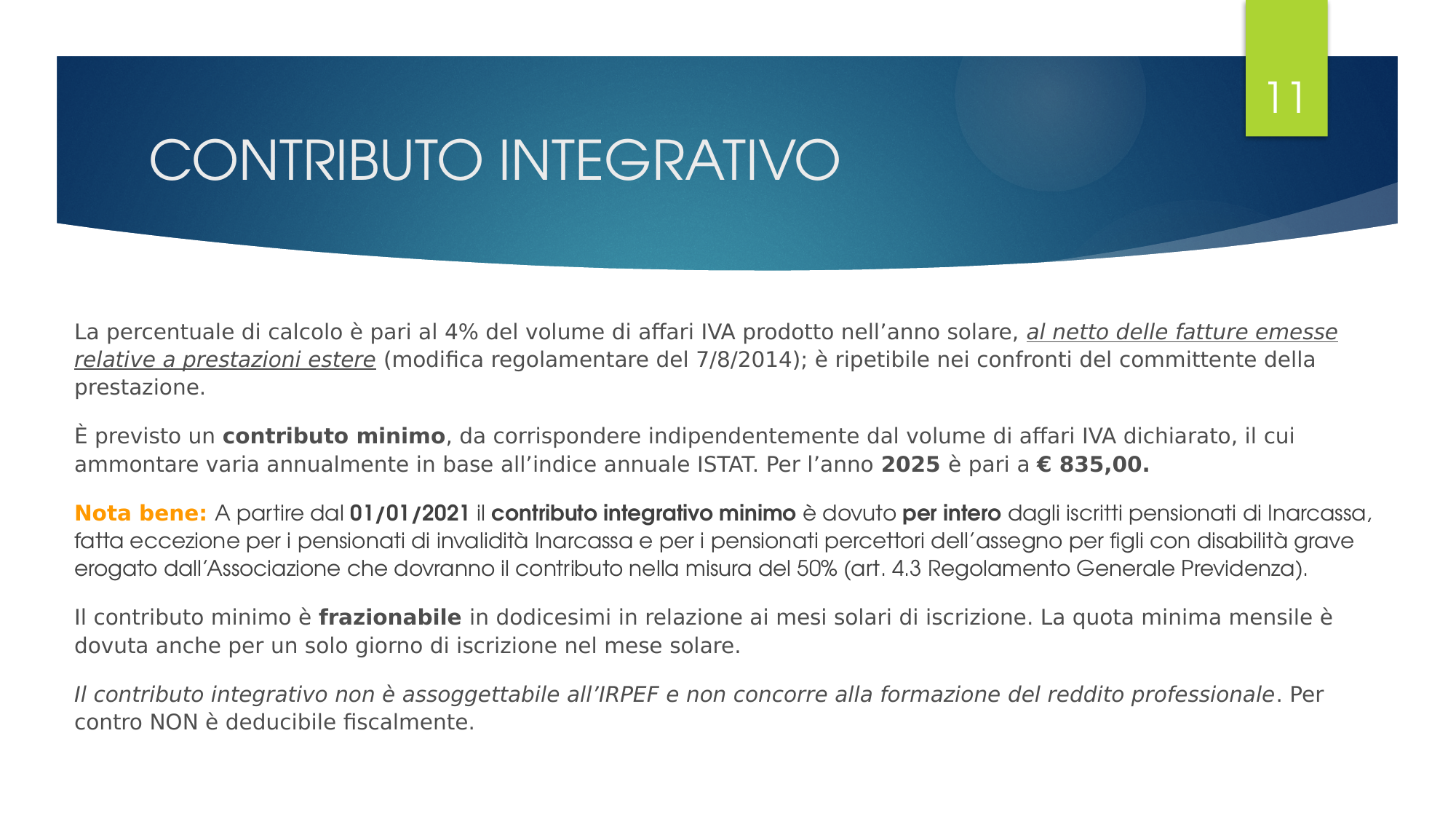

11
# CONTRIBUTO INTEGRATIVO
La percentuale di calcolo è pari al 4% del volume di affari IVA prodotto nell’anno solare, al netto delle fatture emesse relative a prestazioni estere (modifica regolamentare del 7/8/2014); è ripetibile nei confronti del committente della prestazione.
È previsto un contributo minimo, da corrispondere indipendentemente dal volume di affari IVA dichiarato, il cui ammontare varia annualmente in base all’indice annuale ISTAT. Per l’anno 2025 è pari a € 835,00.
Nota bene: A partire dal 01/01/2021 il contributo integrativo minimo è dovuto per intero dagli iscritti pensionati di Inarcassa, fatta eccezione per i pensionati di invalidità Inarcassa e per i pensionati percettori dell’assegno per figli con disabilità grave erogato dall’Associazione che dovranno il contributo nella misura del 50% (art. 4.3 Regolamento Generale Previdenza).
Il contributo minimo è frazionabile in dodicesimi in relazione ai mesi solari di iscrizione. La quota minima mensile è dovuta anche per un solo giorno di iscrizione nel mese solare.
Il contributo integrativo non è assoggettabile all’IRPEF e non concorre alla formazione del reddito professionale. Per contro NON è deducibile fiscalmente.